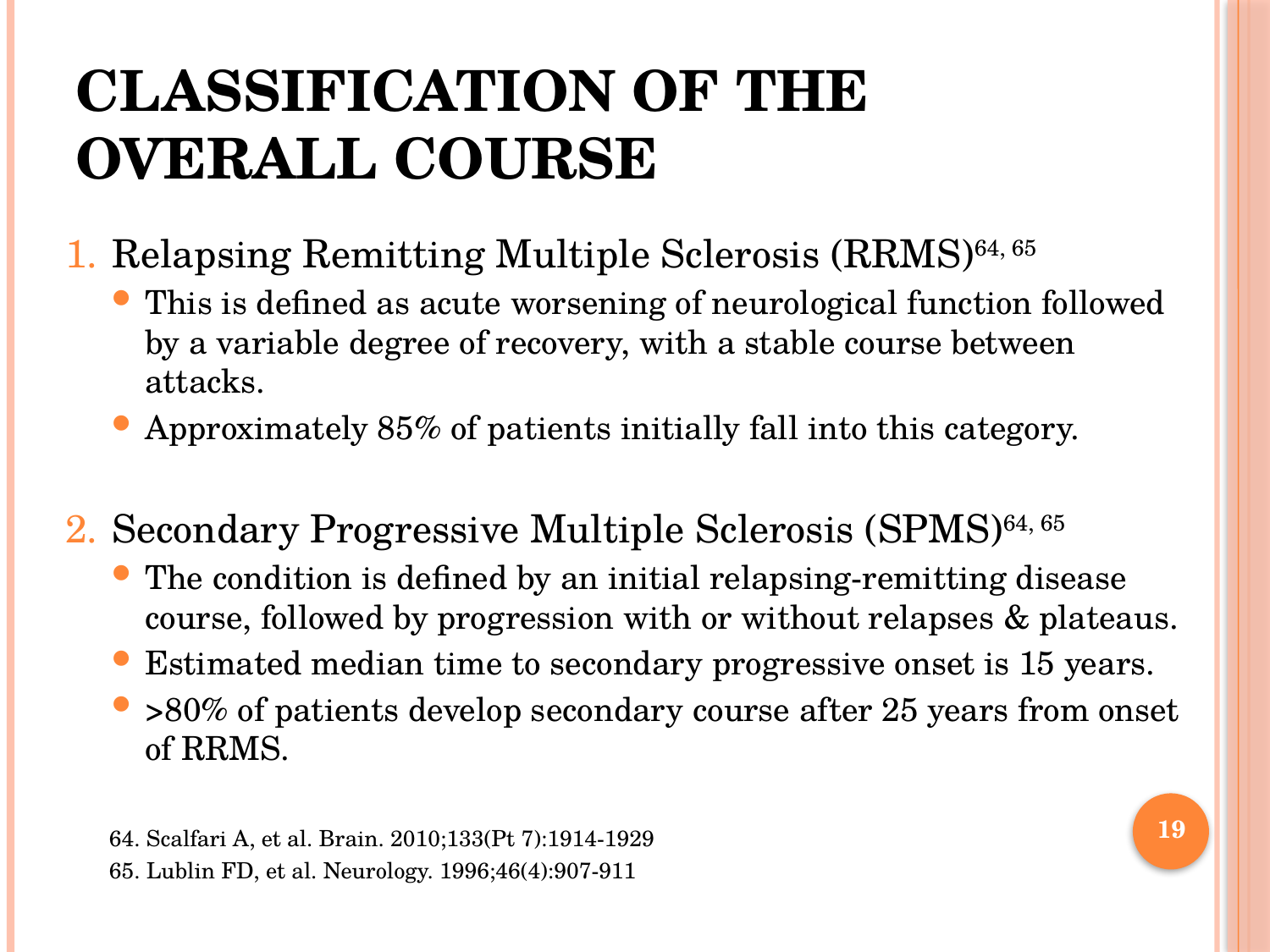

# Classification of the overall course
Relapsing Remitting Multiple Sclerosis (RRMS)64, 65
This is defined as acute worsening of neurological function followed by a variable degree of recovery, with a stable course between attacks.
Approximately 85% of patients initially fall into this category.

Secondary Progressive Multiple Sclerosis (SPMS)64, 65
The condition is defined by an initial relapsing-remitting disease course, followed by progression with or without relapses & plateaus.
Estimated median time to secondary progressive onset is 15 years.
>80% of patients develop secondary course after 25 years from onset of RRMS.

         64. Scalfari A, et al. Brain. 2010;133(Pt 7):1914-1929
         65. Lublin FD, et al. Neurology. 1996;46(4):907-911

19